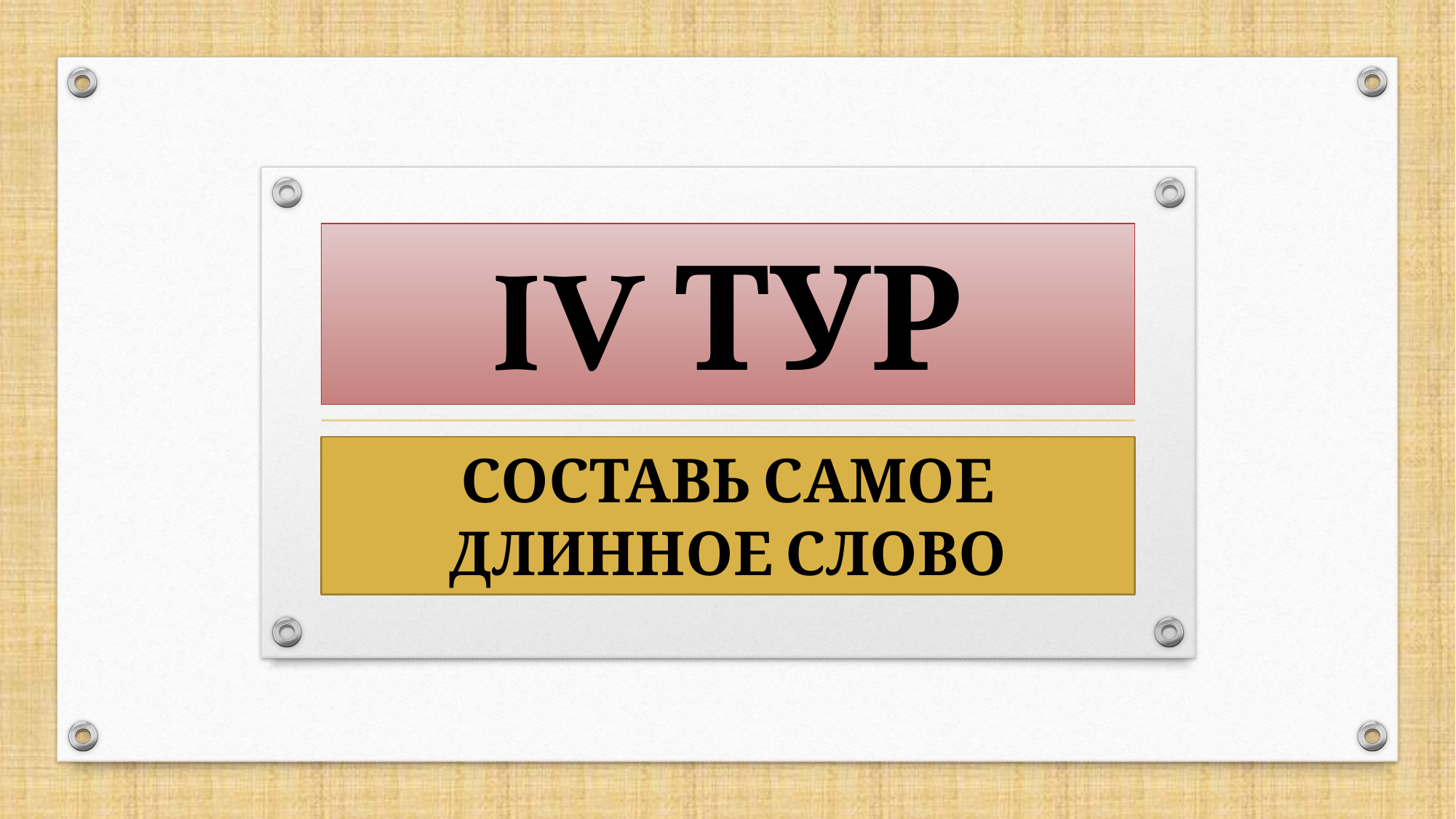

# IV ТУР
СОСТАВЬ САМОЕ ДЛИННОЕ СЛОВО